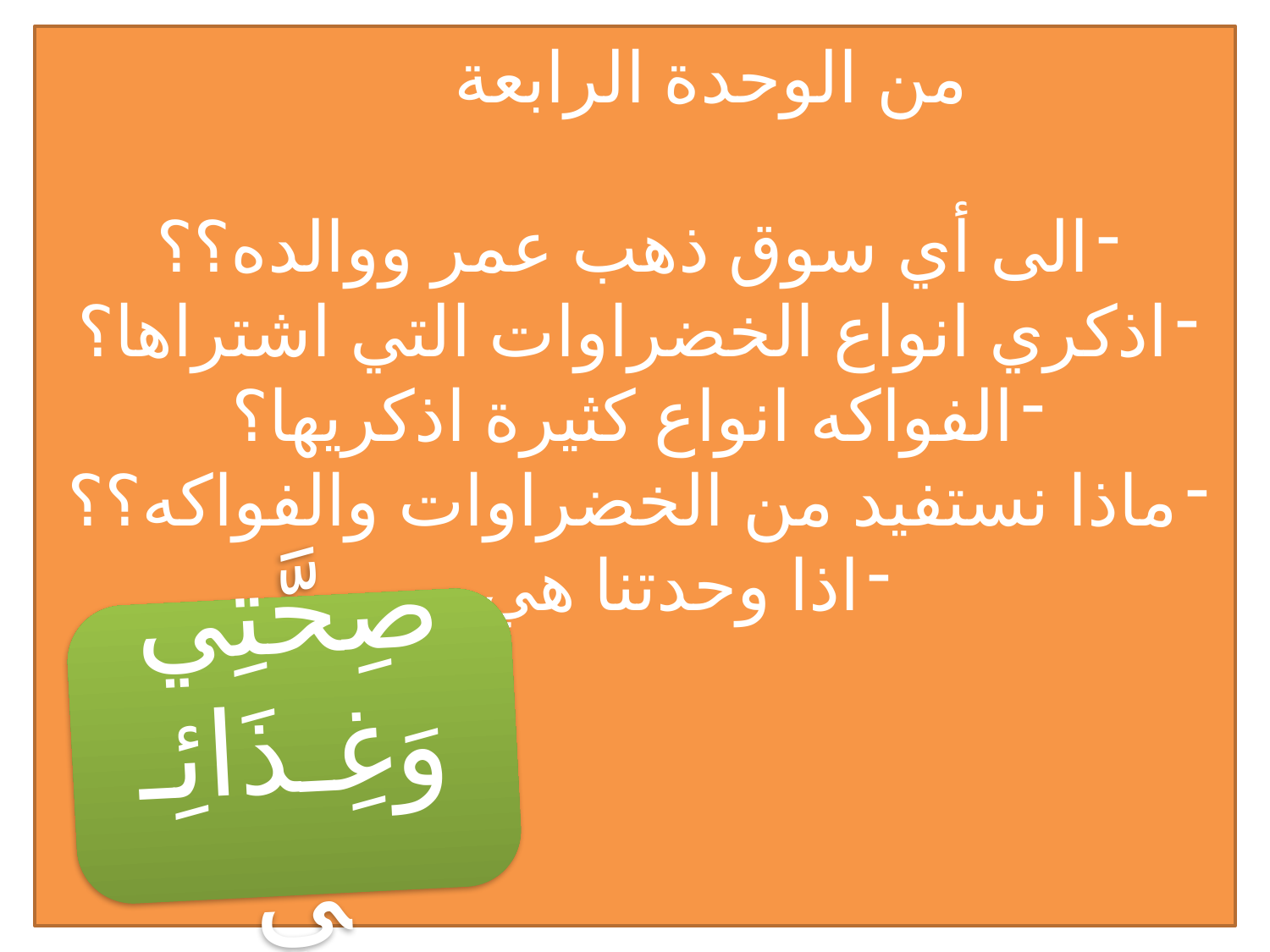

من الوحدة الرابعة

الى أي سوق ذهب عمر ووالده؟؟
اذكري انواع الخضراوات التي اشتراها؟
الفواكه انواع كثيرة اذكريها؟
ماذا نستفيد من الخضراوات والفواكه؟؟
اذا وحدتنا هي.....

صِحَّتِي
وَغِـذَائِـي